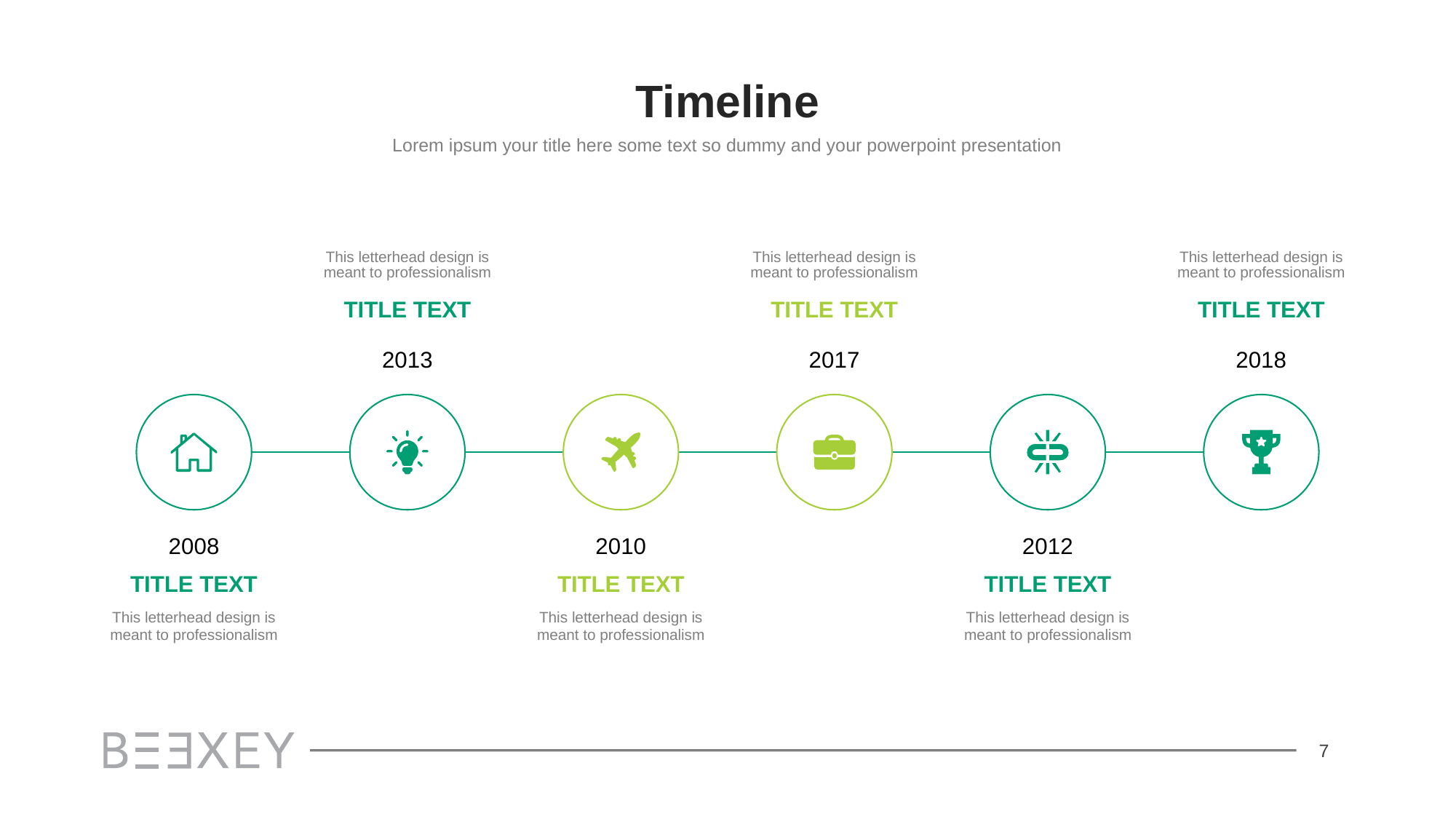

# Timeline
Lorem ipsum your title here some text so dummy and your powerpoint presentation
This letterhead design is meant to professionalism
This letterhead design is meant to professionalism
This letterhead design is meant to professionalism
TITLE TEXT
TITLE TEXT
TITLE TEXT
2013
2017
2018

2008
2010
2012
TITLE TEXT
TITLE TEXT
TITLE TEXT
This letterhead design is meant to professionalism
This letterhead design is meant to professionalism
This letterhead design is meant to professionalism
7